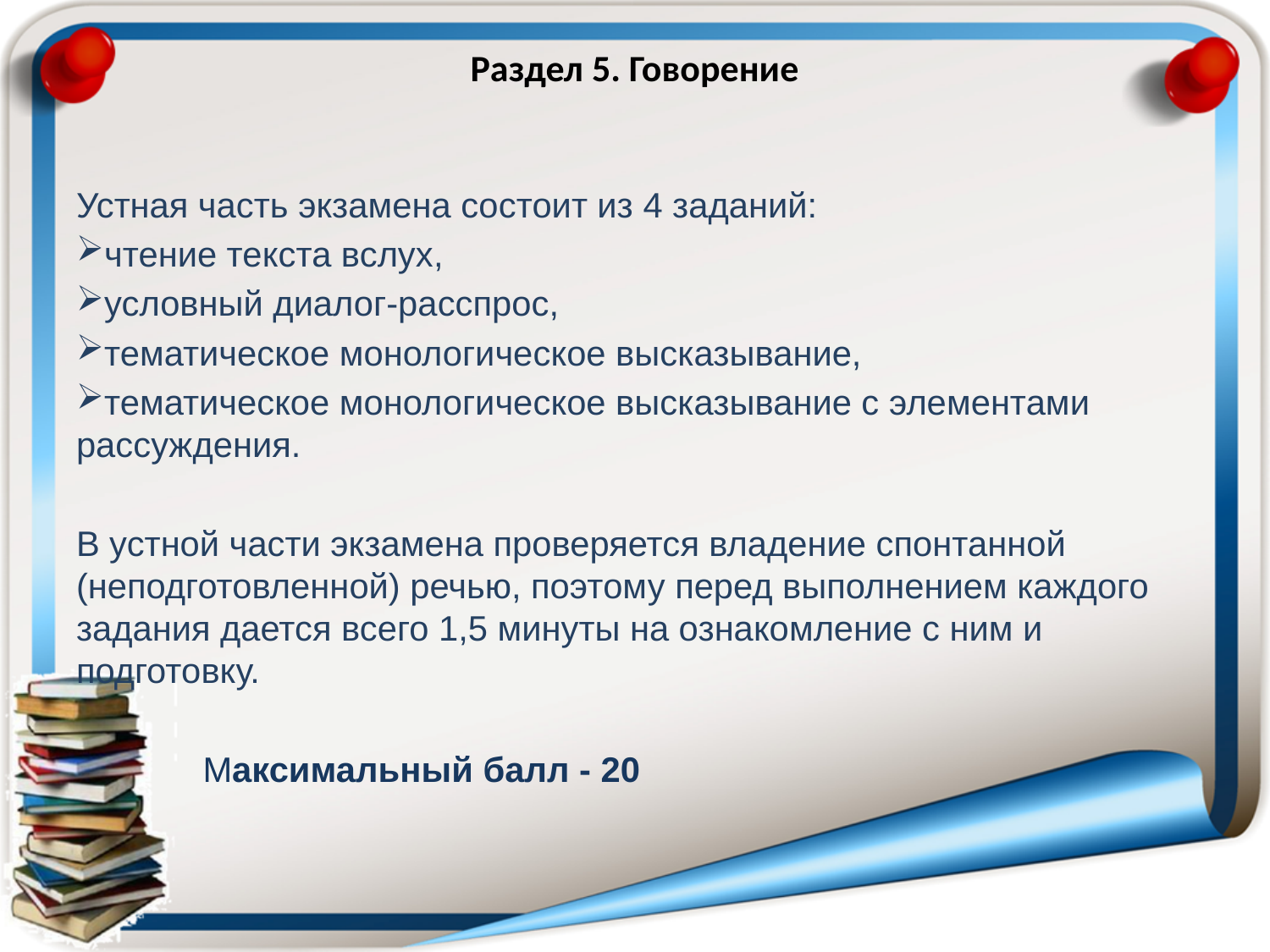

# Раздел 5. Говорение
Устная часть экзамена состоит из 4 заданий:
чтение текста вслух,
условный диалог-расспрос,
тематическое монологическое высказывание,
тематическое монологическое высказывание с элементами рассуждения.

В устной части экзамена проверяется владение спонтанной (неподготовленной) речью, поэтому перед выполнением каждого задания дается всего 1,5 минуты на ознакомление с ним и подготовку.

             Максимальный балл - 20